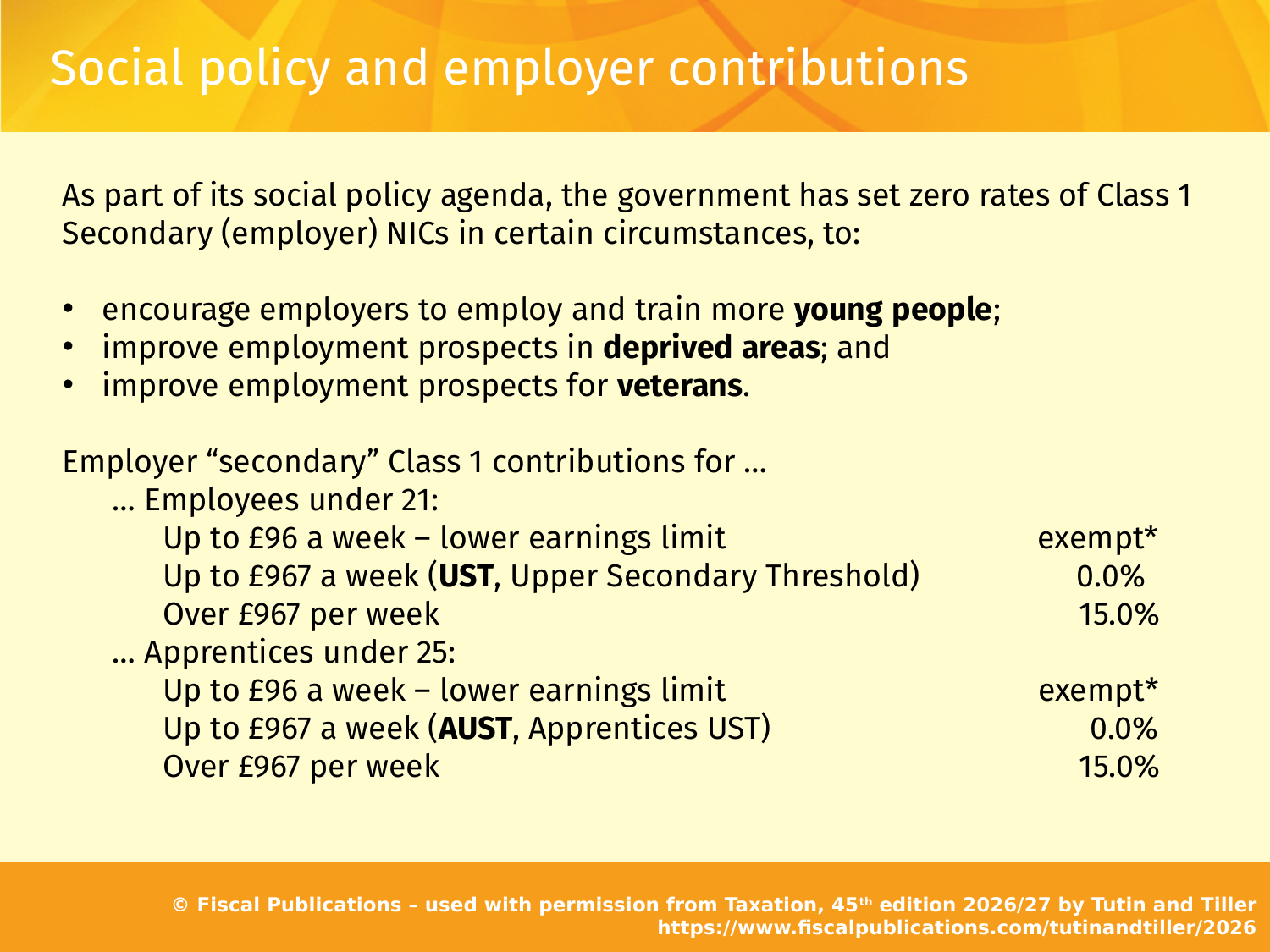

# Social policy and employer contributions

As part of its social policy agenda, the government has set zero rates of Class 1 Secondary (employer) NICs in certain circumstances, to:

encourage employers to employ and train more young people;
improve employment prospects in deprived areas; and
improve employment prospects for veterans.

Employer “secondary” Class 1 contributions for …
	… Employees under 21:
		Up to £96 a week – lower earnings limit	exempt*
		Up to £967 a week (UST, Upper Secondary Threshold)	0.0%
		Over £967 per week	15.0%
	… Apprentices under 25:
		Up to £96 a week – lower earnings limit	exempt*
		Up to £967 a week (AUST, Apprentices UST)	0.0%
		Over £967 per week	15.0%